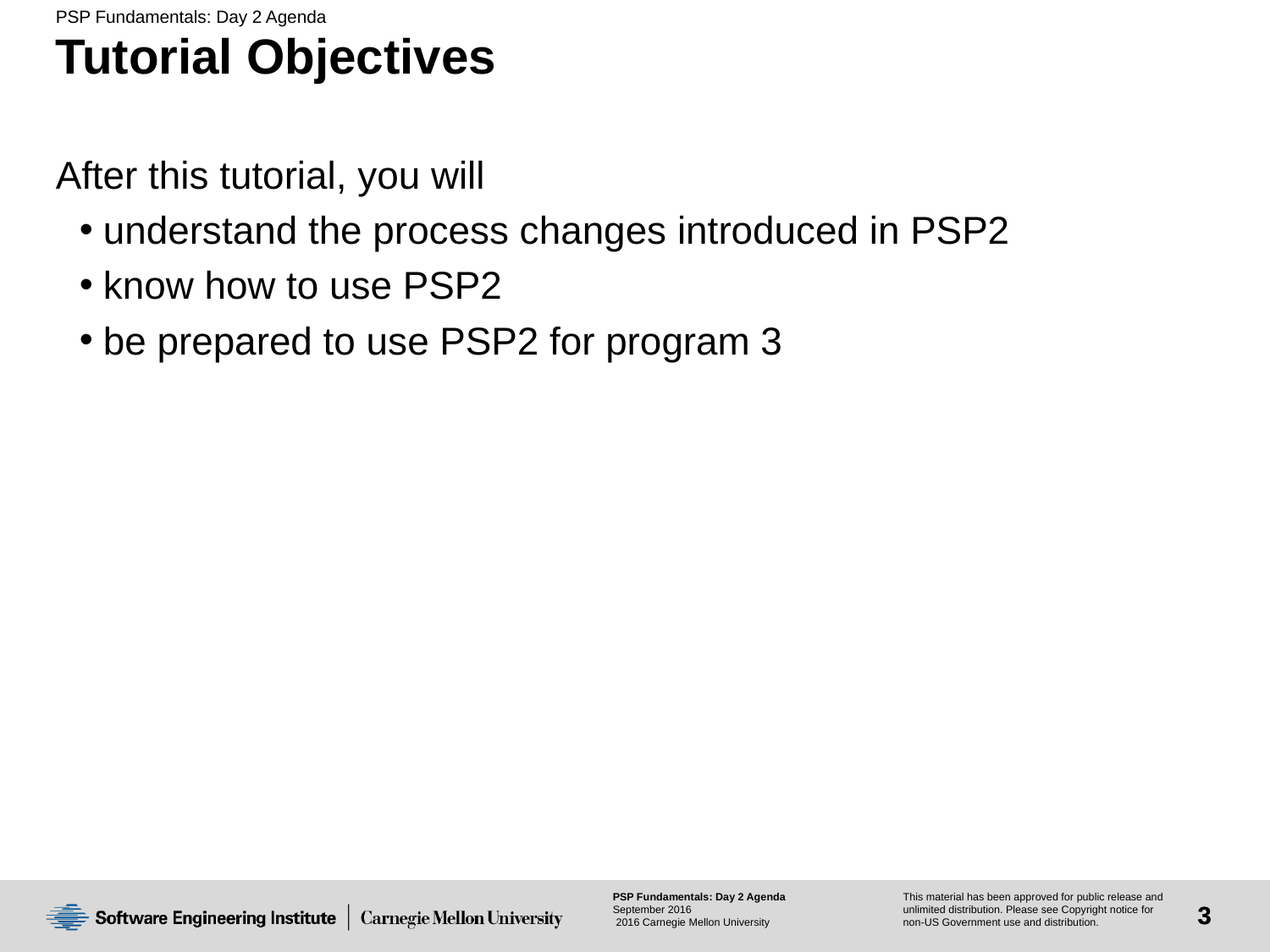

# Tutorial Objectives
After this tutorial, you will
understand the process changes introduced in PSP2
know how to use PSP2
be prepared to use PSP2 for program 3